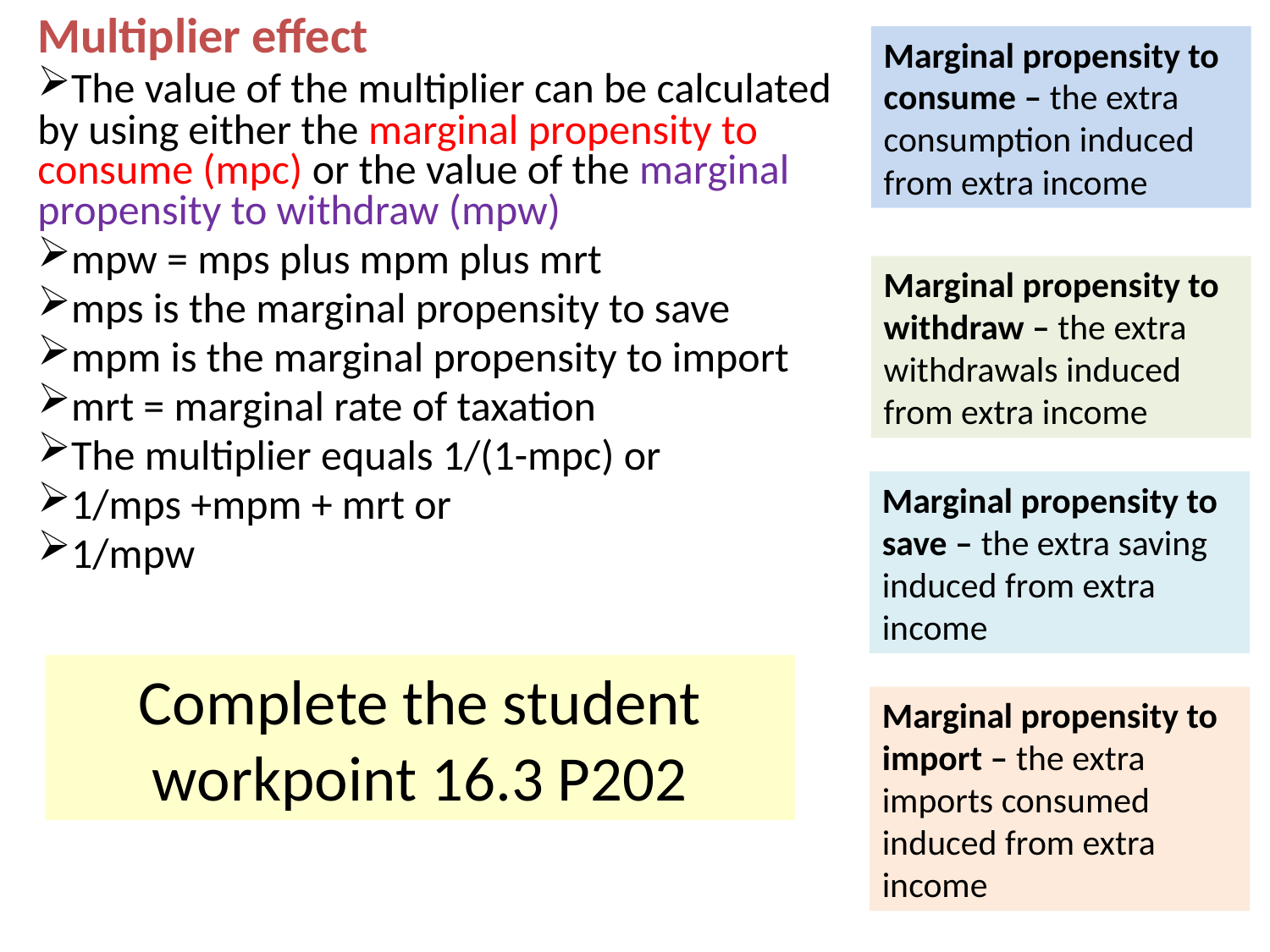

Multiplier effect
The value of the multiplier can be calculated by using either the marginal propensity to consume (mpc) or the value of the marginal propensity to withdraw (mpw)
mpw = mps plus mpm plus mrt
mps is the marginal propensity to save
mpm is the marginal propensity to import
mrt = marginal rate of taxation
The multiplier equals 1/(1-mpc) or
1/mps +mpm + mrt or
1/mpw

Marginal propensity to consume – the extra consumption induced from extra income
Marginal propensity to withdraw – the extra withdrawals induced from extra income
Marginal propensity to save – the extra saving induced from extra income
Complete the student workpoint 16.3 P202
Marginal propensity to import – the extra imports consumed induced from extra income